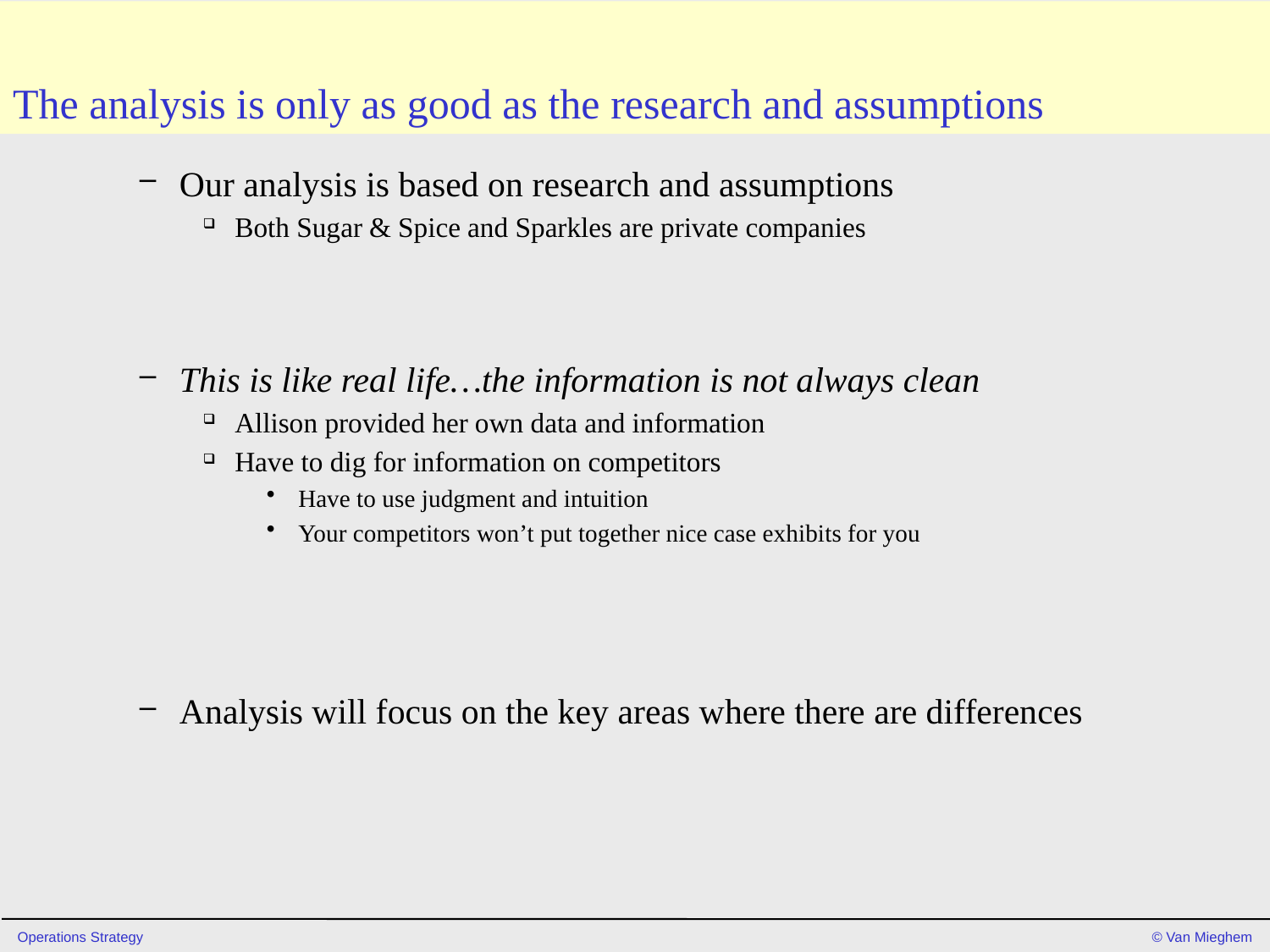

# The analysis is only as good as the research and assumptions
Our analysis is based on research and assumptions
Both Sugar & Spice and Sparkles are private companies

This is like real life…the information is not always clean
Allison provided her own data and information
Have to dig for information on competitors
Have to use judgment and intuition
Your competitors won’t put together nice case exhibits for you

Analysis will focus on the key areas where there are differences